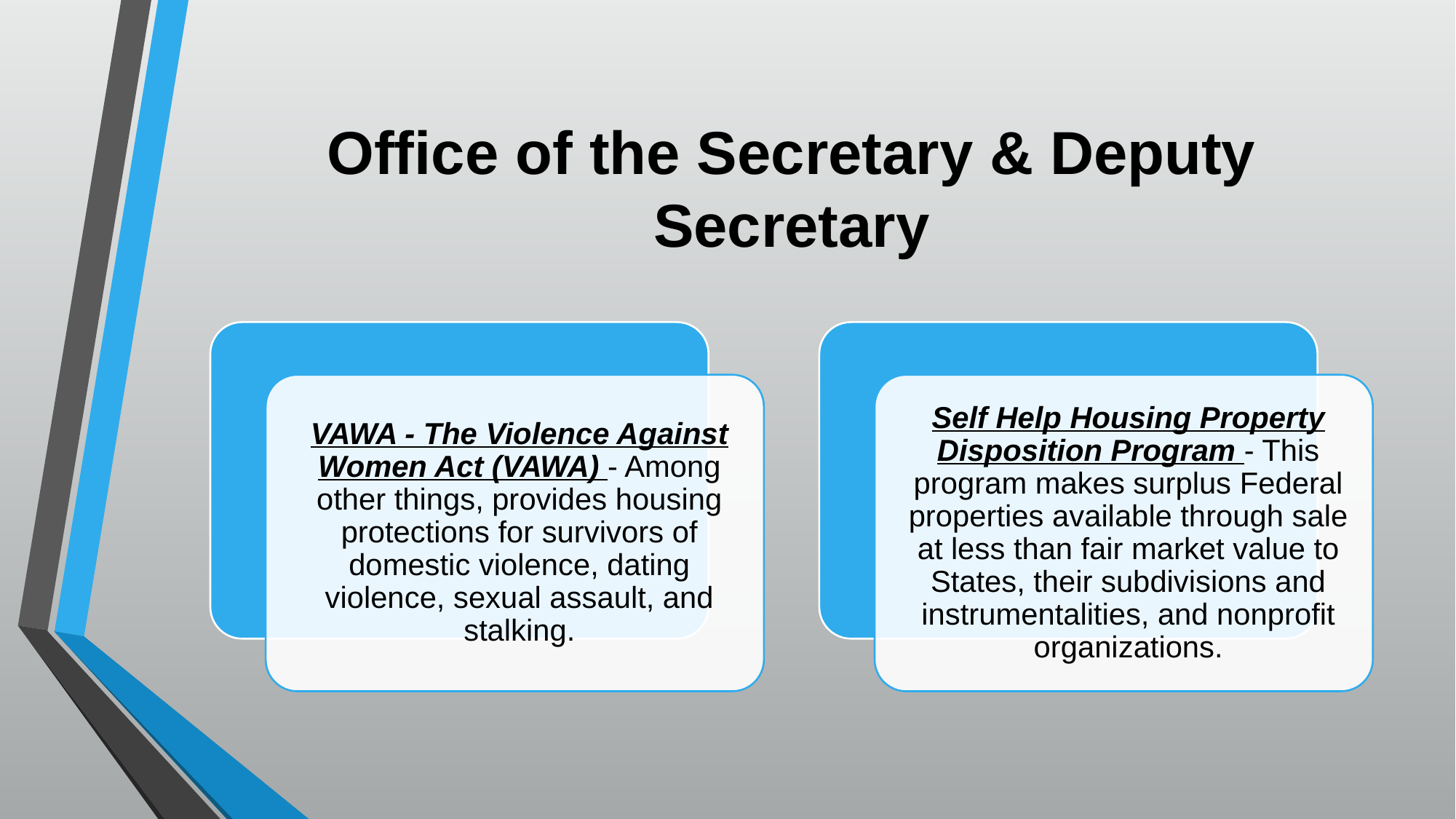

# Office of the Secretary & Deputy Secretary
VAWA - The Violence Against Women Act (VAWA) - Among other things, provides housing protections for survivors of domestic violence, dating violence, sexual assault, and stalking.
Self Help Housing Property Disposition Program - This program makes surplus Federal properties available through sale at less than fair market value to States, their subdivisions and instrumentalities, and nonprofit organizations.